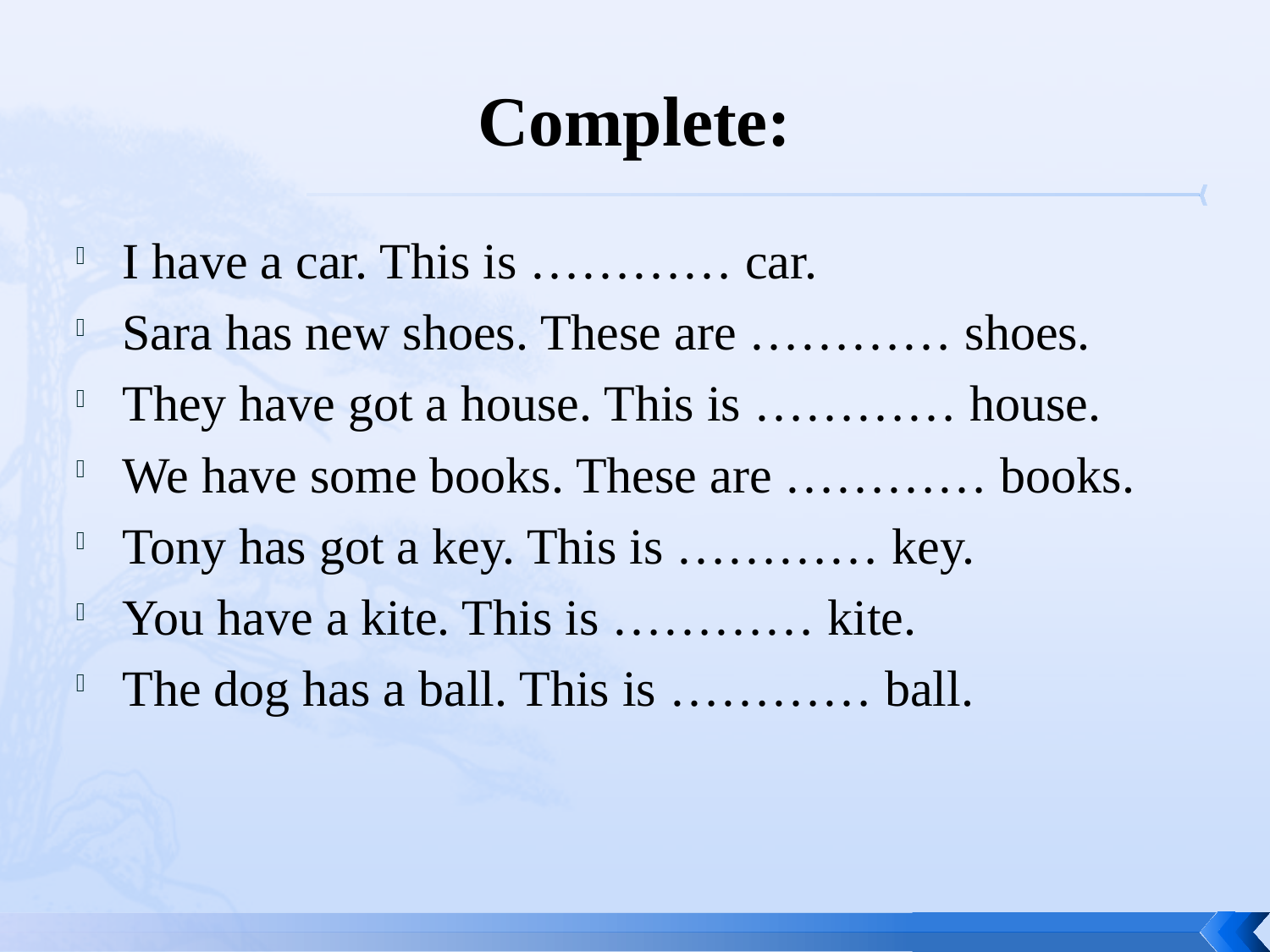

# Complete:
I have a car. This is ………… car.
Sara has new shoes. These are ………… shoes.
They have got a house. This is ………… house.
We have some books. These are ………… books.
Tony has got a key. This is ………… key.
You have a kite. This is ………… kite.
The dog has a ball. This is ………… ball.